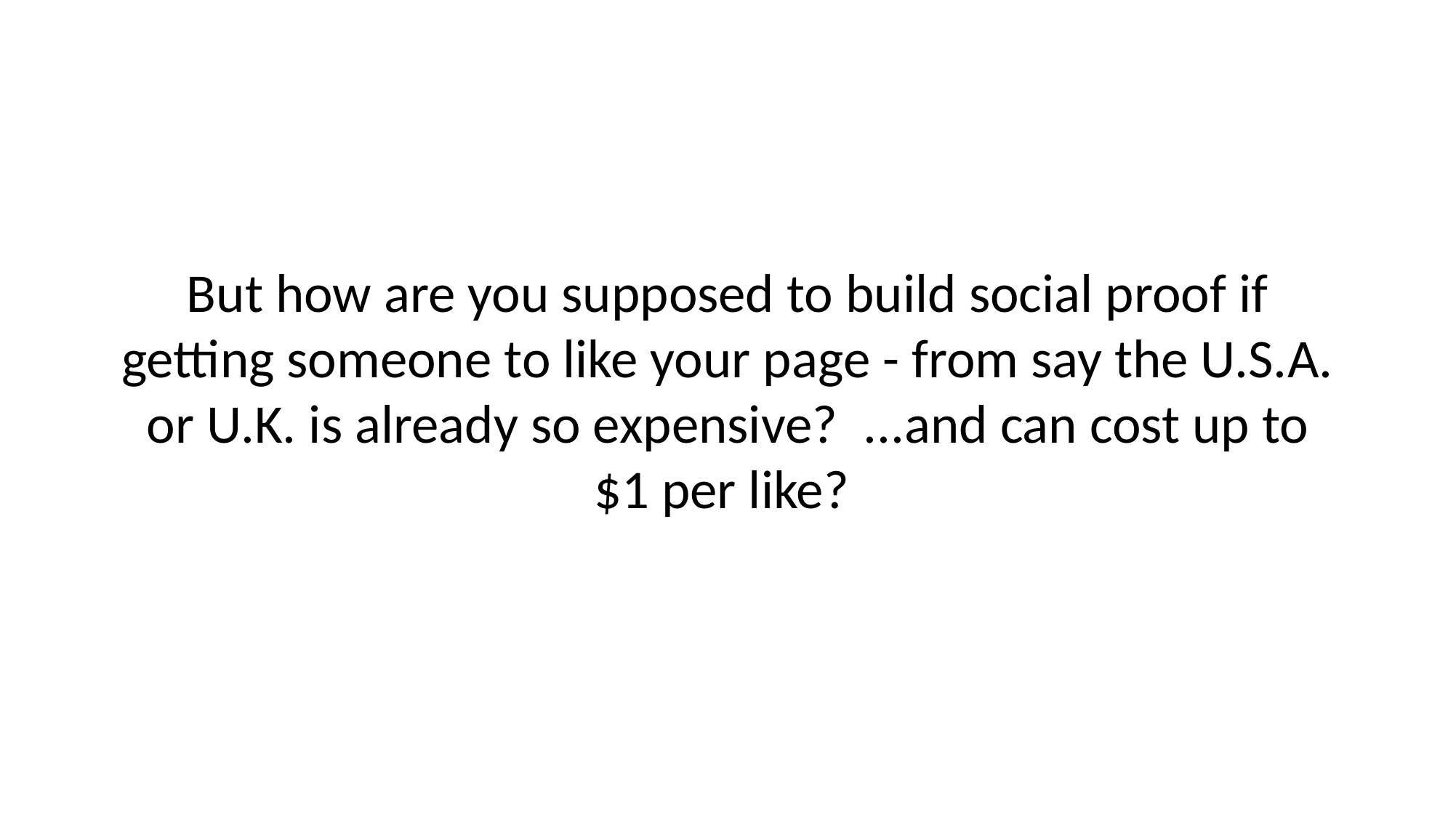

# But how are you supposed to build social proof if getting someone to like your page - from say the U.S.A. or U.K. is already so expensive?  ...and can cost up to $1 per like?